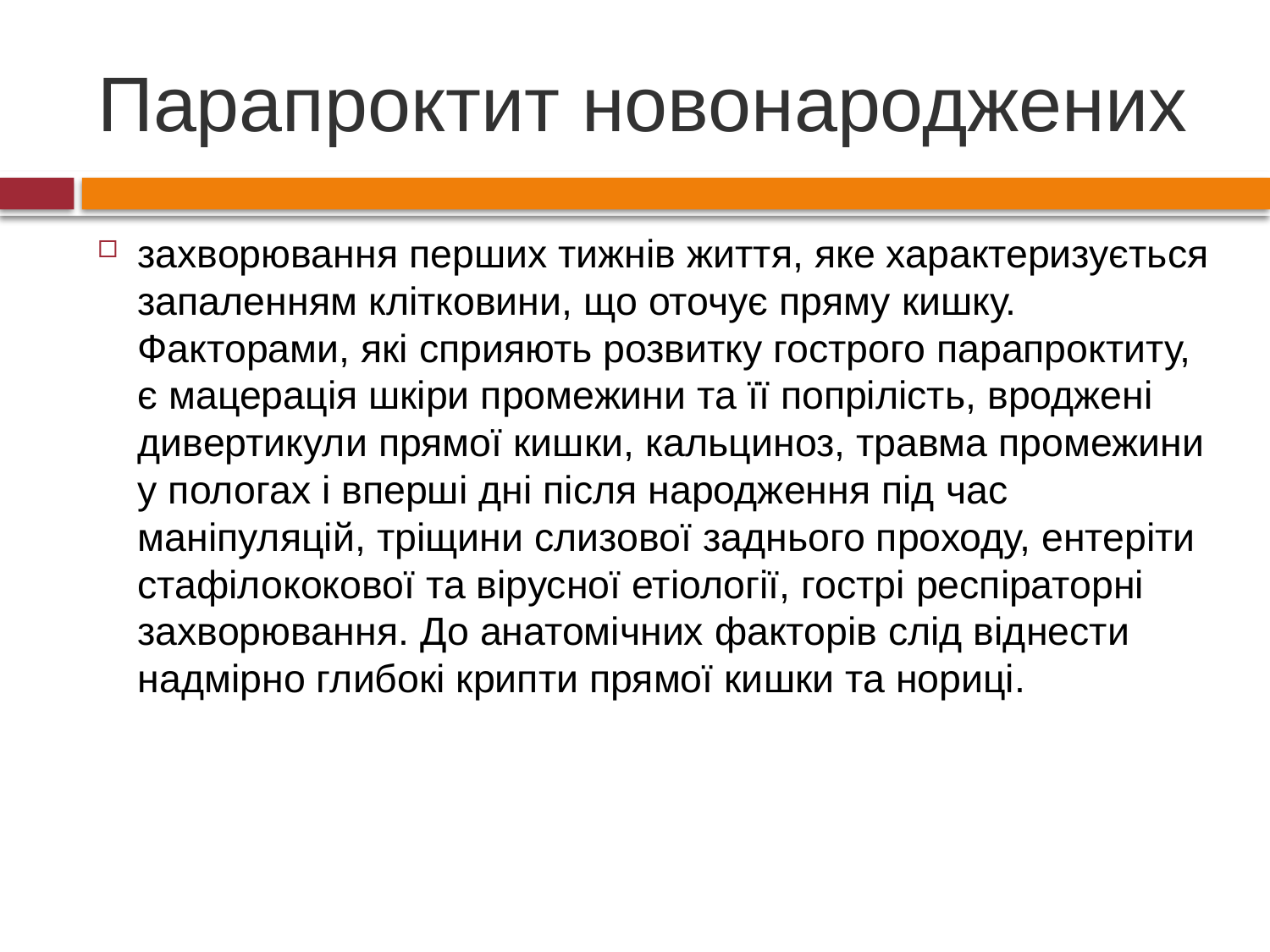

# Парапроктит новонароджених
захворювання перших тижнів життя, яке характеризується запаленням клітковини, що оточує пряму кишку. Факторами, які сприяють розвитку гострого парапроктиту, є мацерація шкіри промежини та її попрілість, вроджені дивертикули прямої кишки, кальциноз, травма промежини у пологах і вперші дні після народження під час маніпуляцій, тріщини слизової заднього проходу, ентеріти стафілококової та вірусної етіології, гострі респіраторні захворювання. До анатомічних факторів слід віднести надмірно глибокі крипти прямої кишки та нориці.